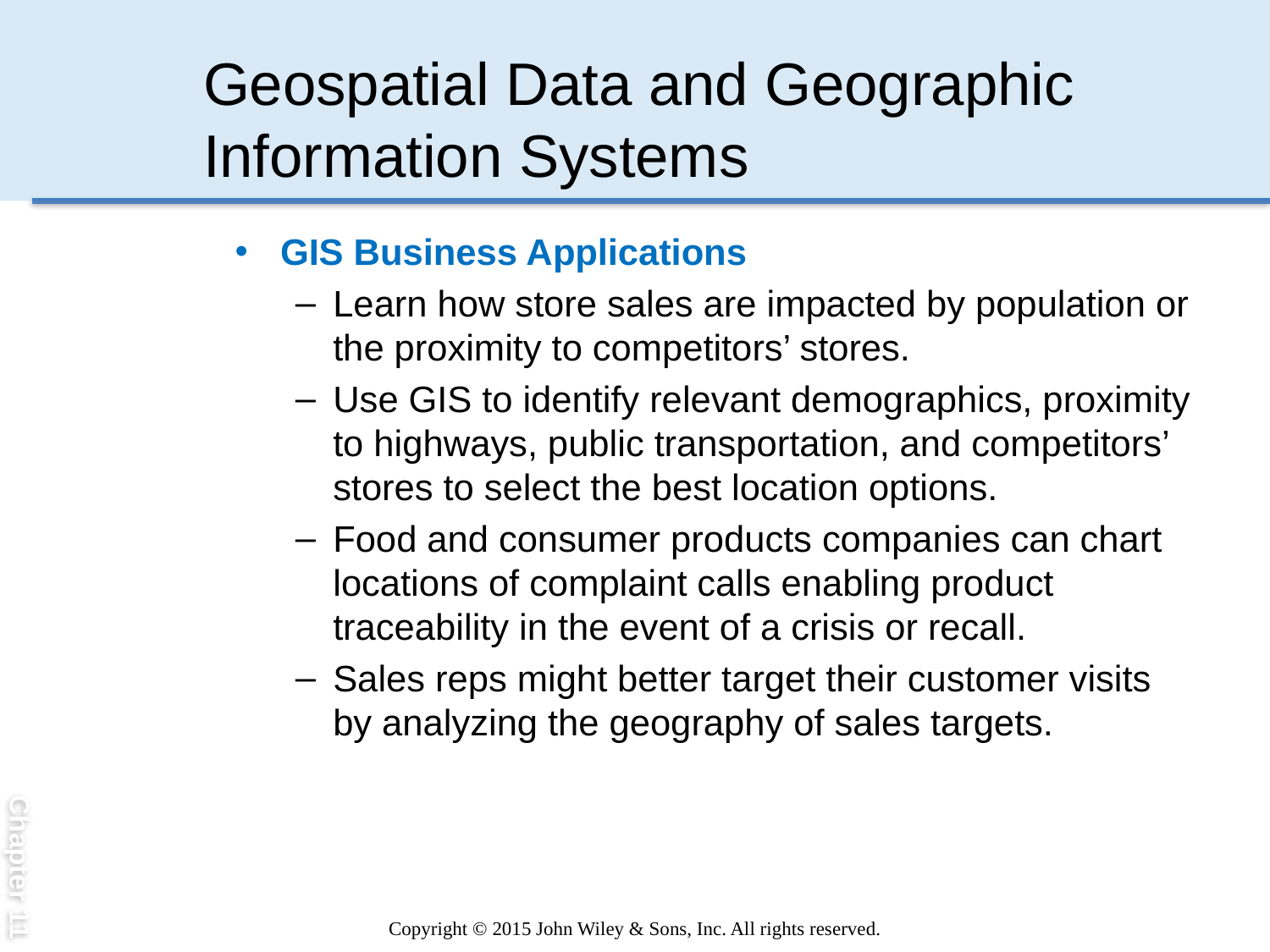

Chapter 11
# Geospatial Data and Geographic Information Systems
GIS Business Applications
Learn how store sales are impacted by population or the proximity to competitors’ stores.
Use GIS to identify relevant demographics, proximity to highways, public transportation, and competitors’ stores to select the best location options.
Food and consumer products companies can chart locations of complaint calls enabling product traceability in the event of a crisis or recall.
Sales reps might better target their customer visits by analyzing the geography of sales targets.